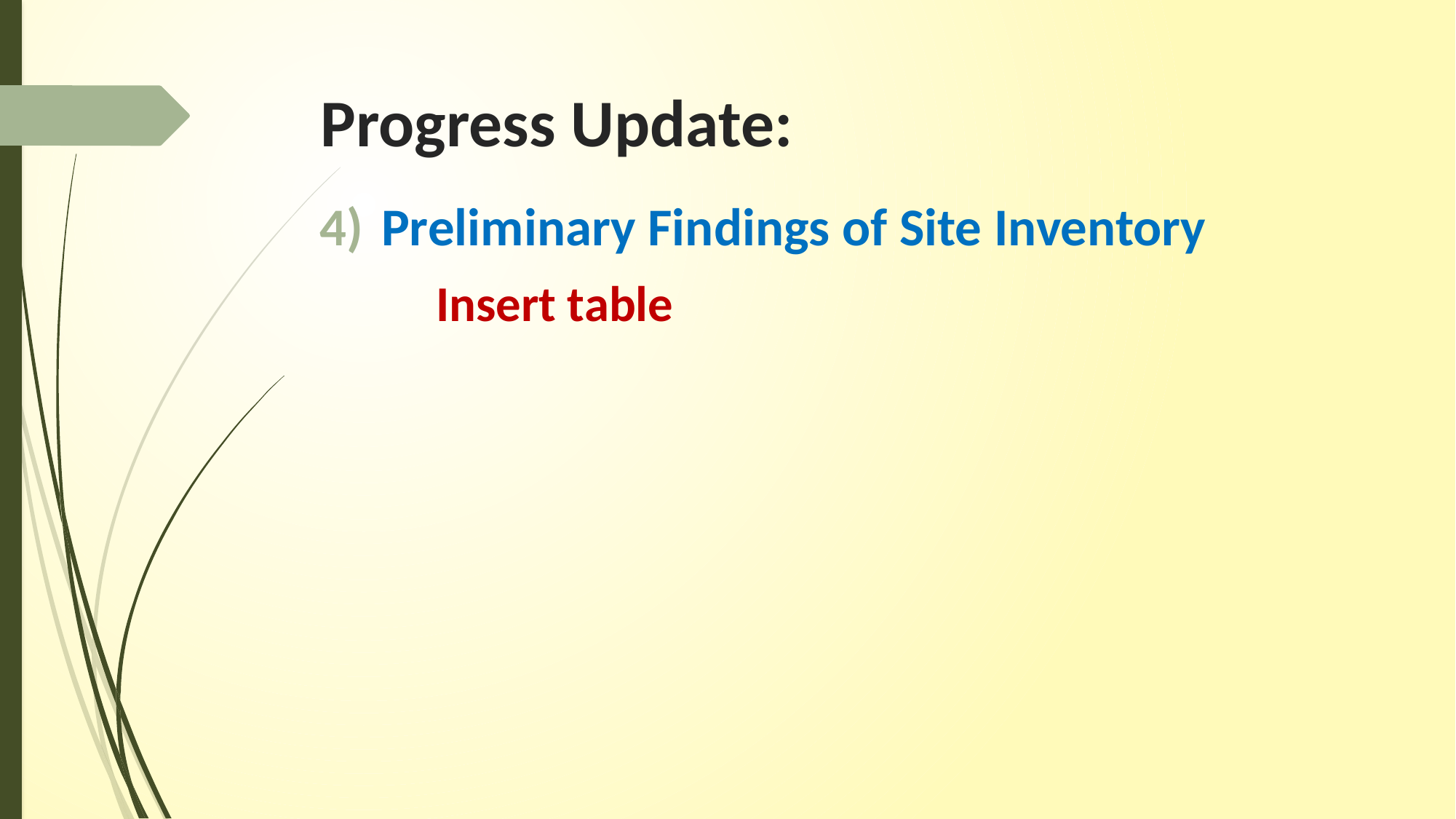

# Progress Update:
Preliminary Findings of Site Inventory
	Insert table